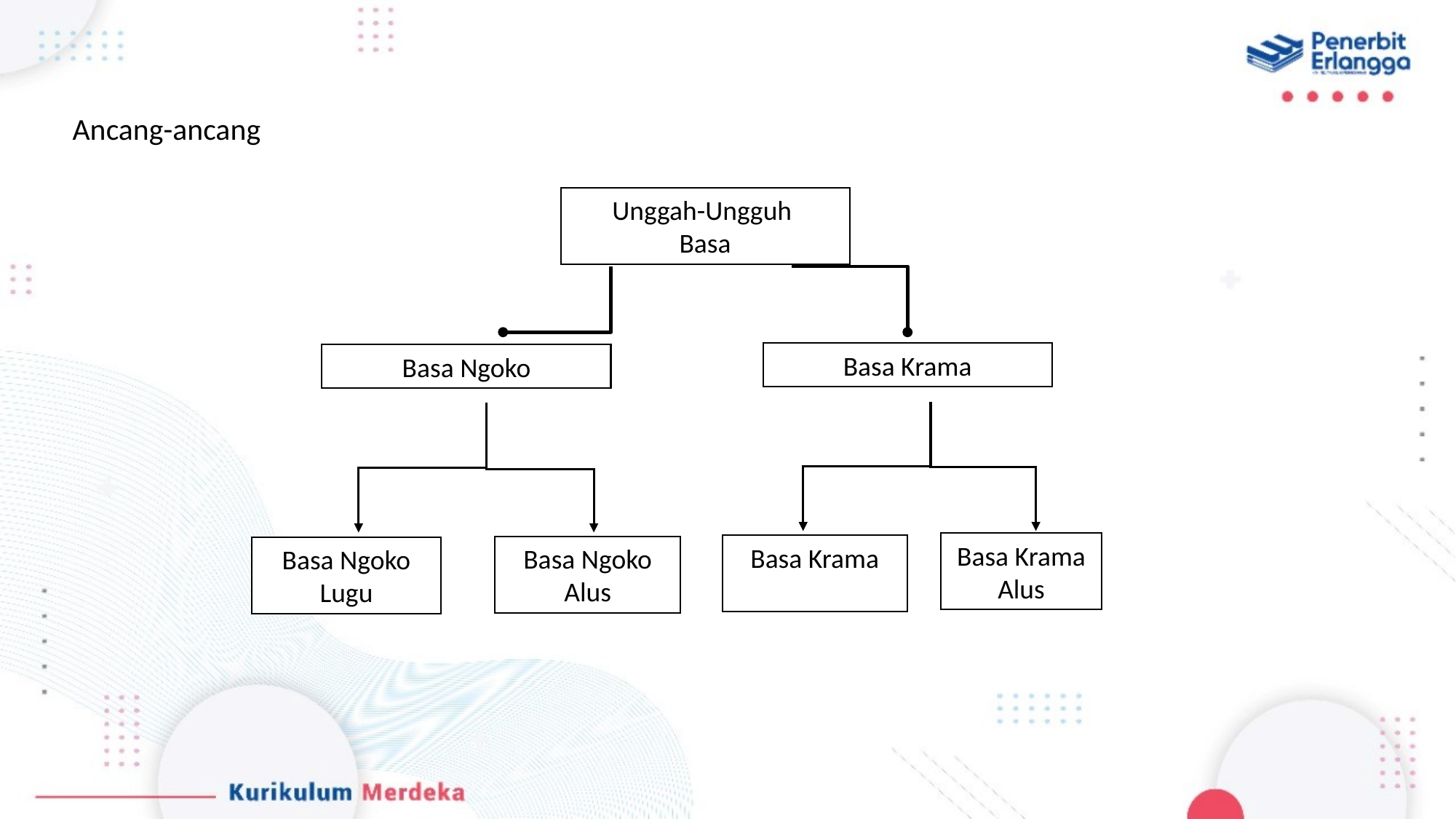

Ancang-ancang

Unggah-Ungguh
Basa
Basa Krama
Basa Ngoko
Basa Krama
Alus
Basa Krama

Basa Ngoko
Alus
Basa Ngoko
Lugu